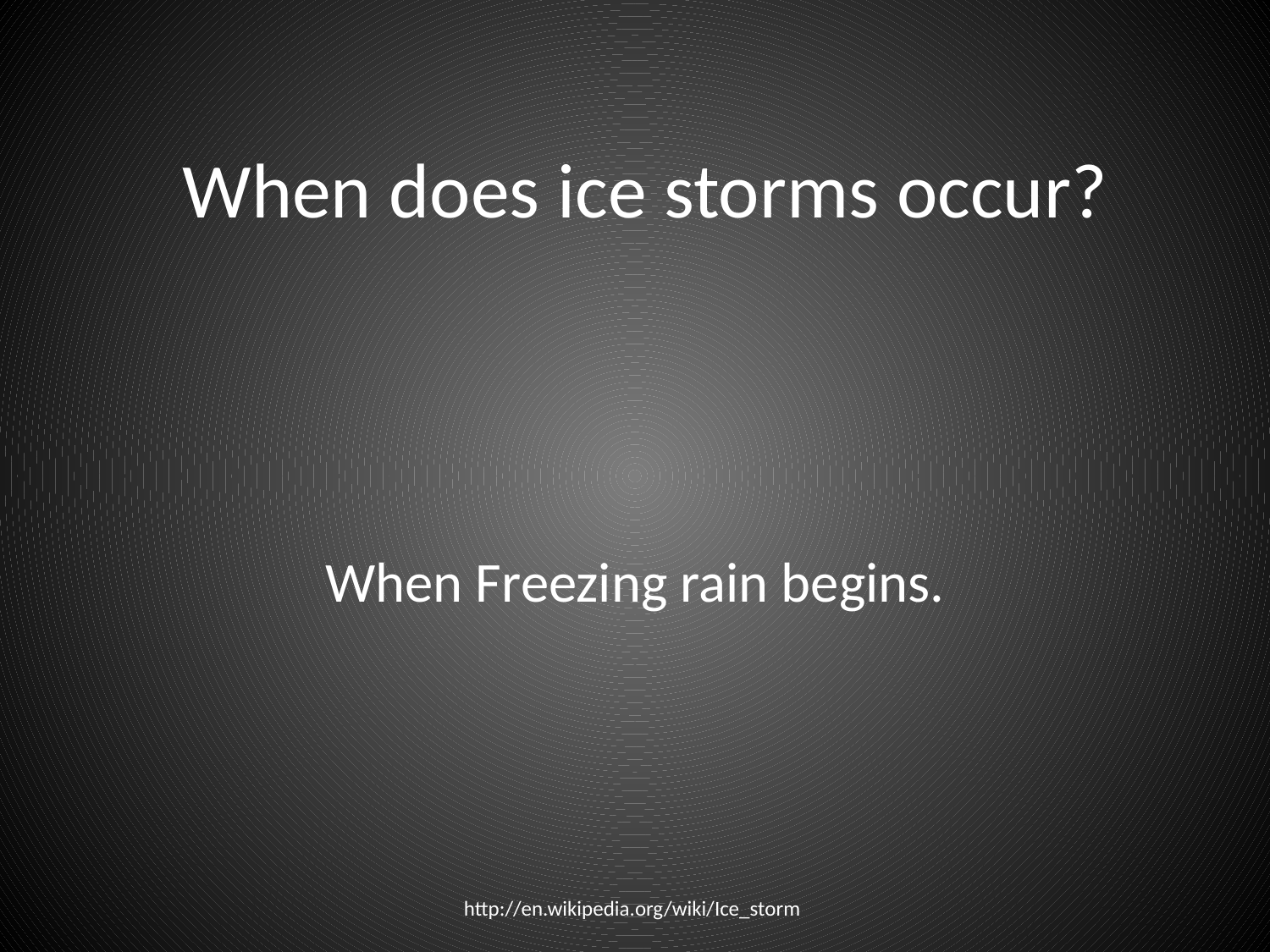

# When does ice storms occur?
When Freezing rain begins.
http://en.wikipedia.org/wiki/Ice_storm